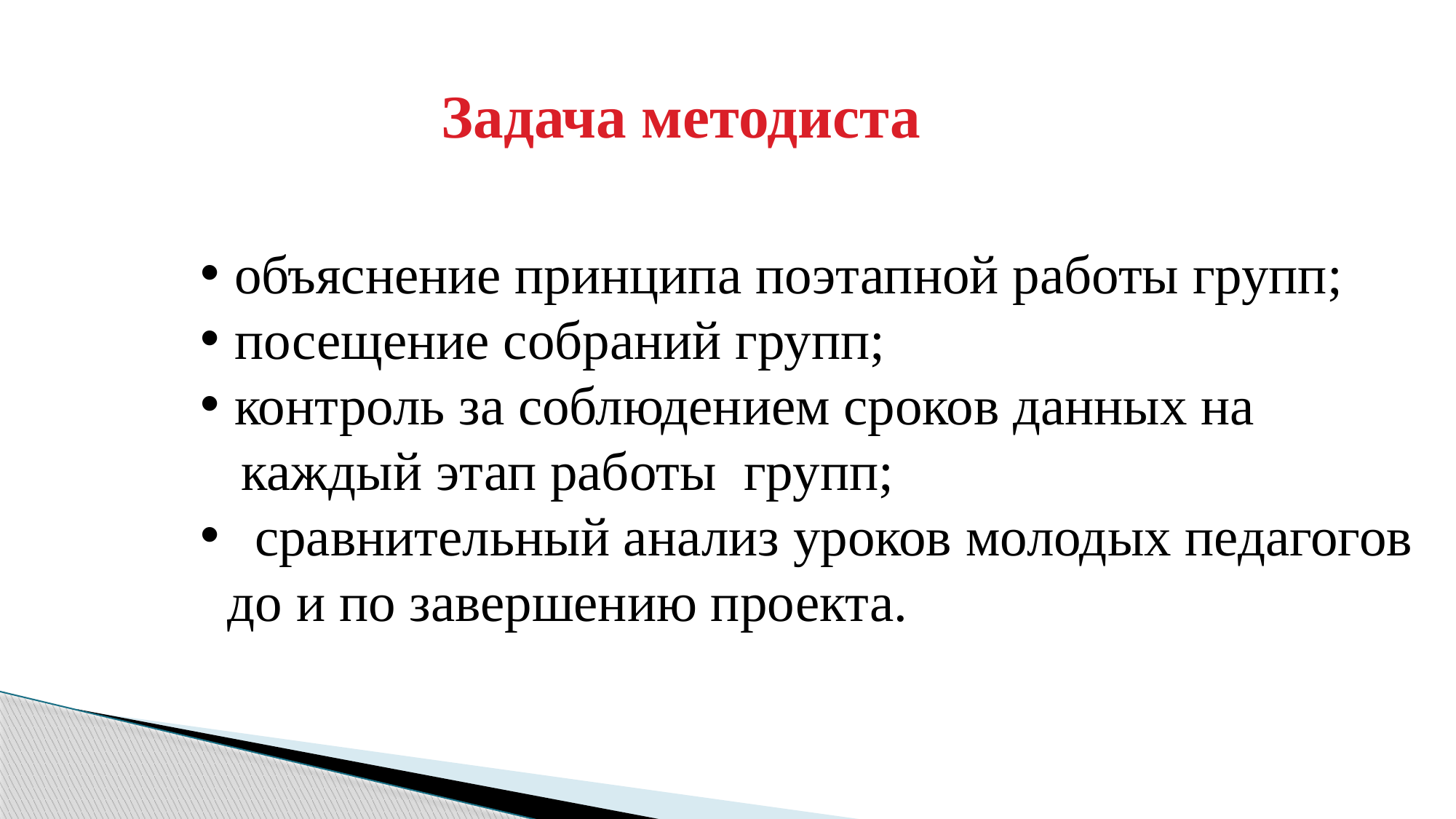

Задача методиста
объяснение принципа поэтапной работы групп;
посещение собраний групп;
контроль за соблюдением сроков данных на
   каждый этап работы  групп;
сравнительный анализ уроков молодых педагогов
  до и по завершению проекта.